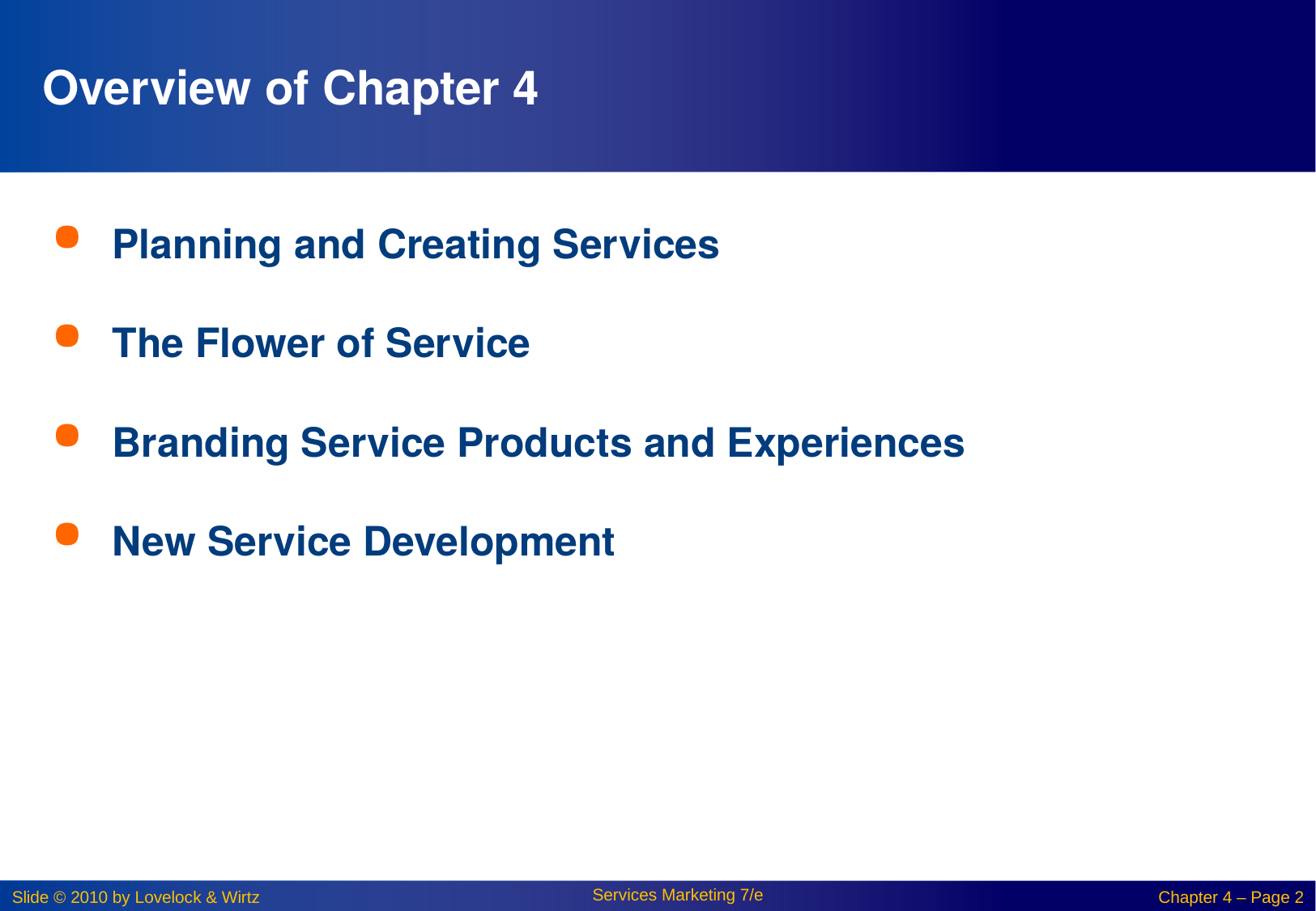

# Overview of Chapter 4
Planning and Creating Services
The Flower of Service
Branding Service Products and Experiences
New Service Development